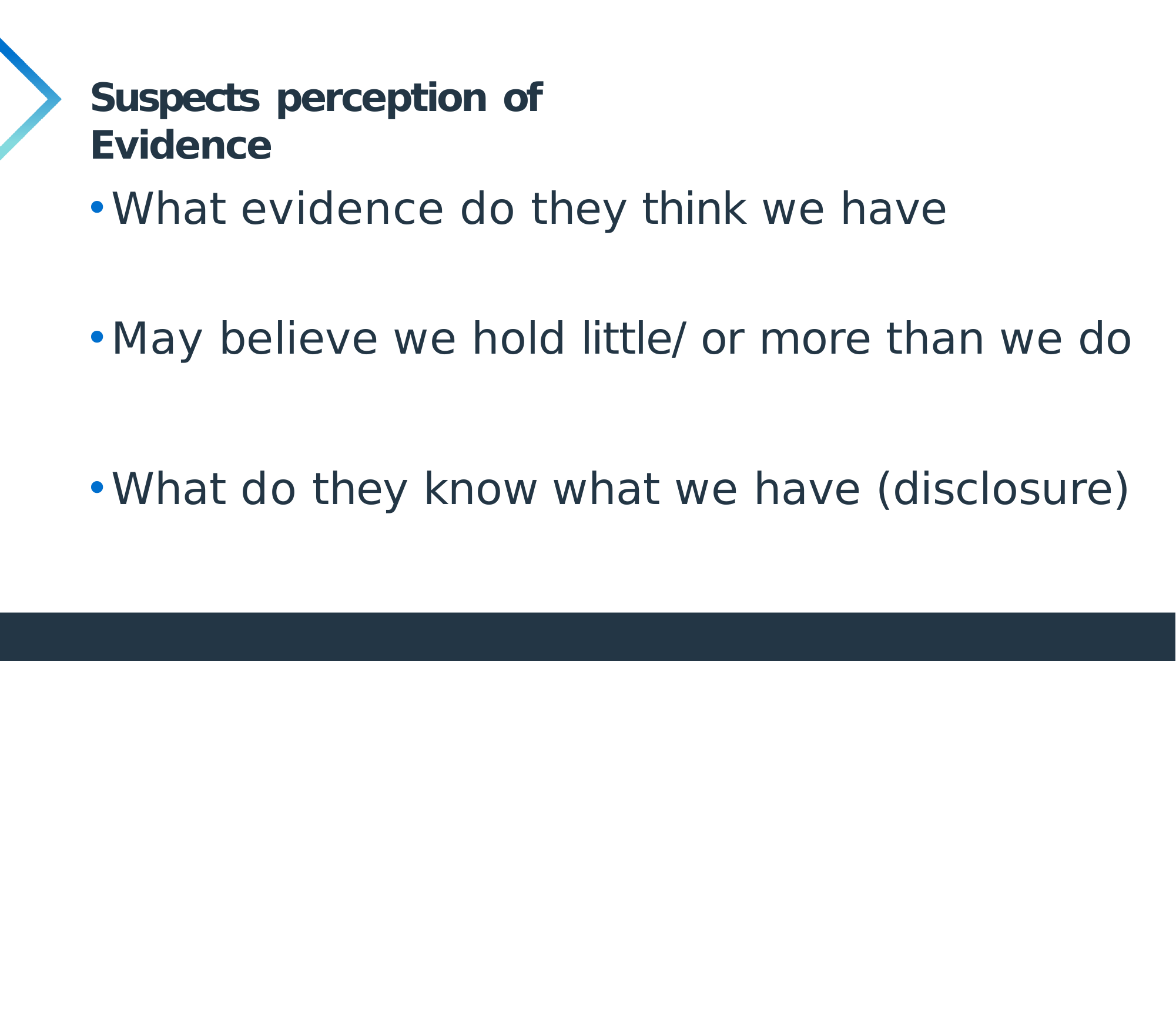

# Suspects perception of Evidence
What evidence do they think we have

May believe we hold little/ or more than we do

What do they know what we have (disclosure)